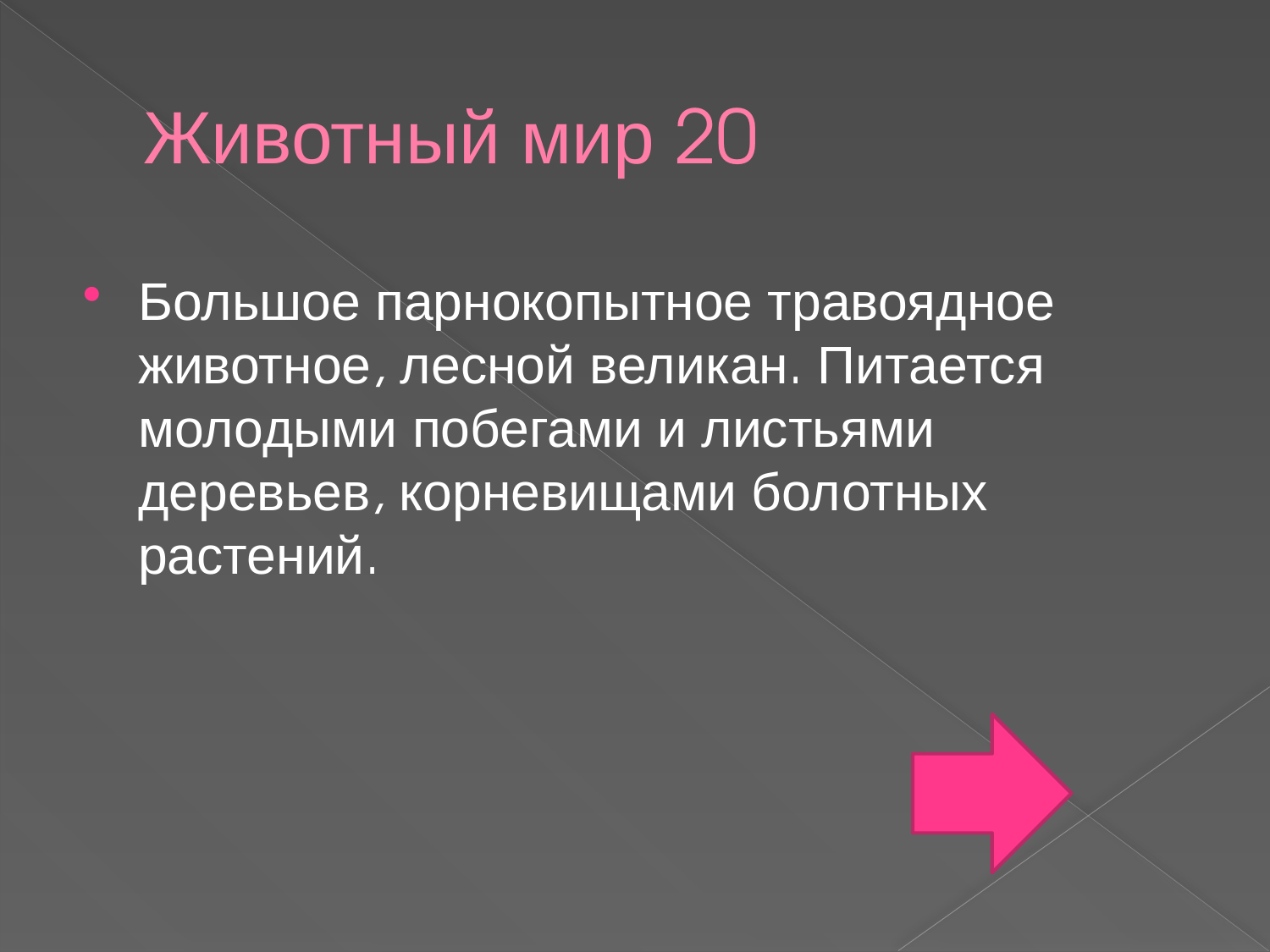

# Животный мир 20
Большое парнокопытное травоядное животное, лесной великан. Питается молодыми побегами и листьями деревьев, корневищами болотных растений.